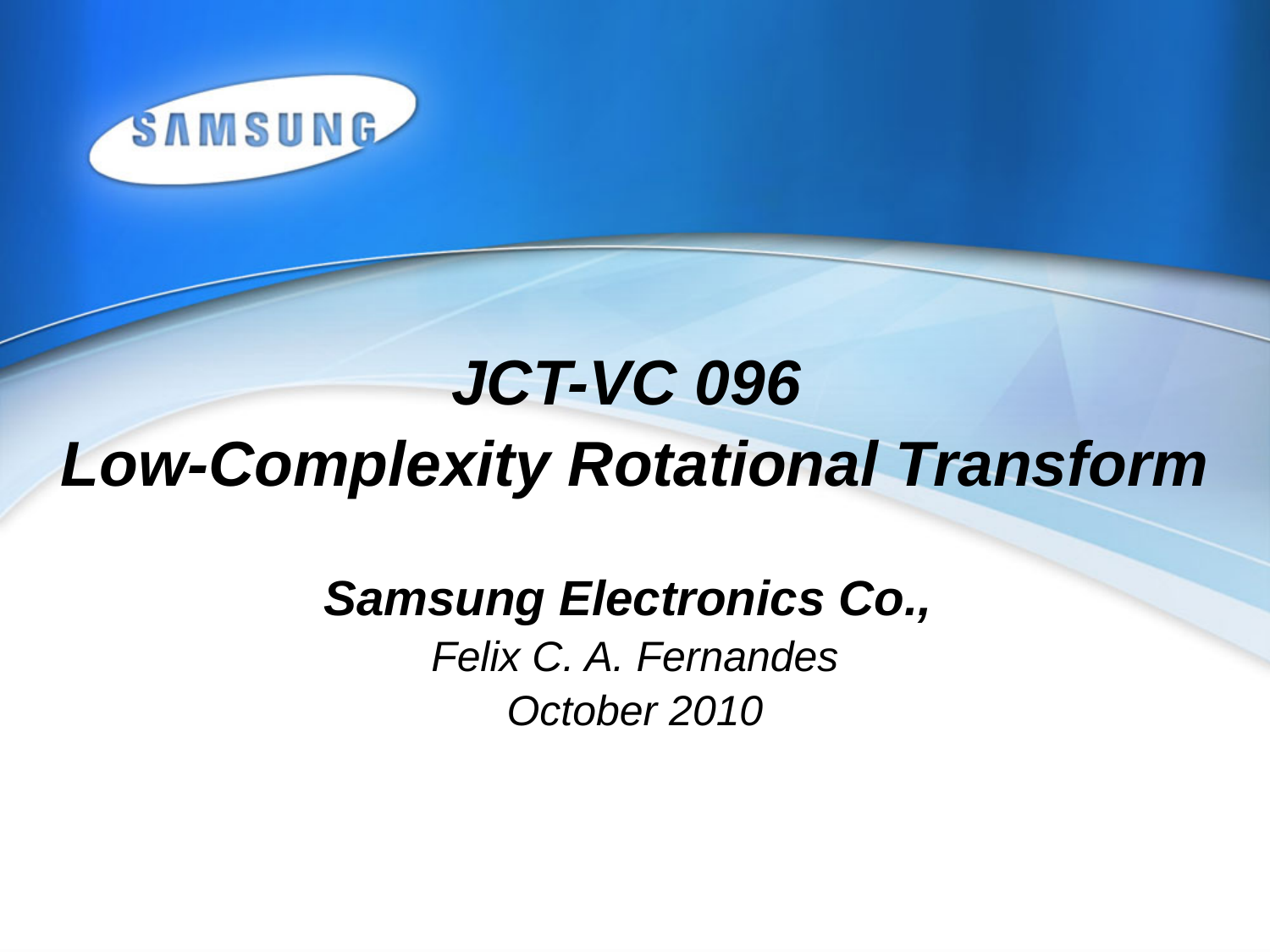

JCT-VC 096
Low-Complexity Rotational Transform

Samsung Electronics Co.,
Felix C. A. Fernandes
October 2010